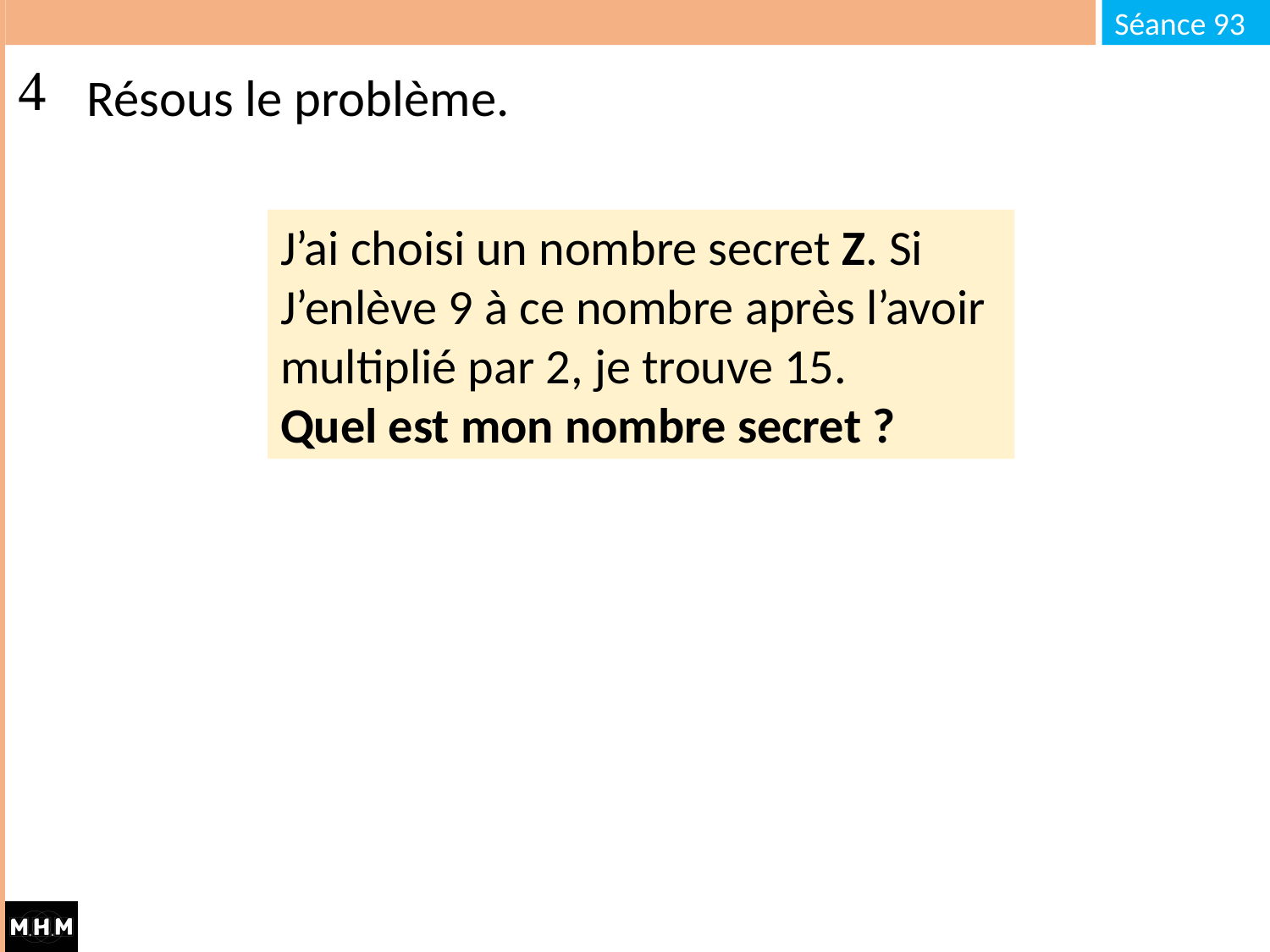

# Résous le problème.
J’ai choisi un nombre secret Z. Si J’enlève 9 à ce nombre après l’avoir multiplié par 2, je trouve 15.
Quel est mon nombre secret ?